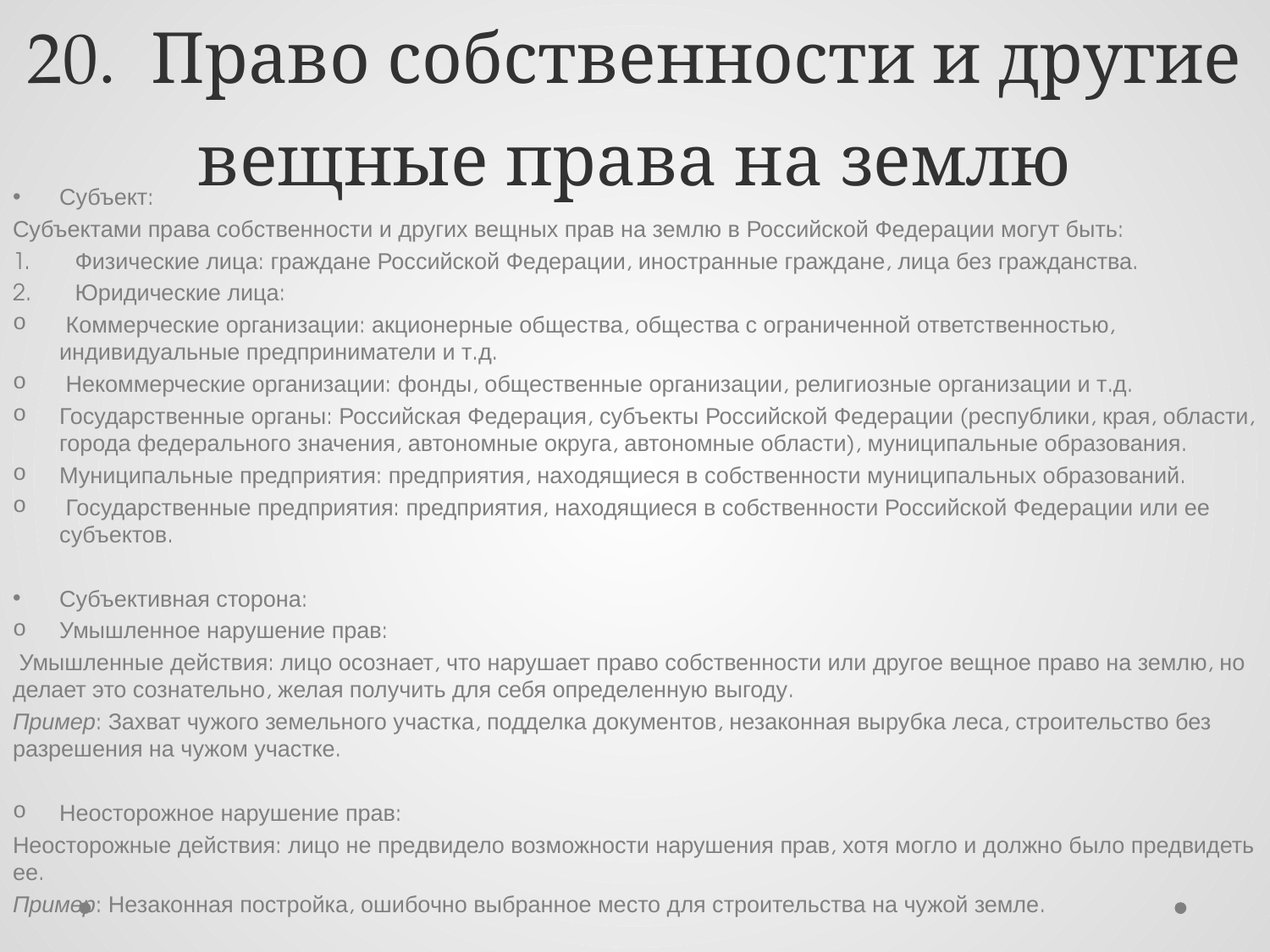

# 20.  Право собственности и другие вещные права на землю
Субъект:
Субъектами права собственности и других вещных прав на землю в Российской Федерации могут быть:
Физические лица: граждане Российской Федерации, иностранные граждане, лица без гражданства.
Юридические лица:
 Коммерческие организации: акционерные общества, общества с ограниченной ответственностью, индивидуальные предприниматели и т.д.
 Некоммерческие организации: фонды, общественные организации, религиозные организации и т.д.
Государственные органы: Российская Федерация, субъекты Российской Федерации (республики, края, области, города федерального значения, автономные округа, автономные области), муниципальные образования.
Муниципальные предприятия: предприятия, находящиеся в собственности муниципальных образований.
 Государственные предприятия: предприятия, находящиеся в собственности Российской Федерации или ее субъектов.

Субъективная сторона:
Умышленное нарушение прав:
 Умышленные действия: лицо осознает, что нарушает право собственности или другое вещное право на землю, но делает это сознательно, желая получить для себя определенную выгоду.
Пример: Захват чужого земельного участка, подделка документов, незаконная вырубка леса, строительство без разрешения на чужом участке.

Неосторожное нарушение прав:
Неосторожные действия: лицо не предвидело возможности нарушения прав, хотя могло и должно было предвидеть ее.
Пример: Незаконная постройка, ошибочно выбранное место для строительства на чужой земле.